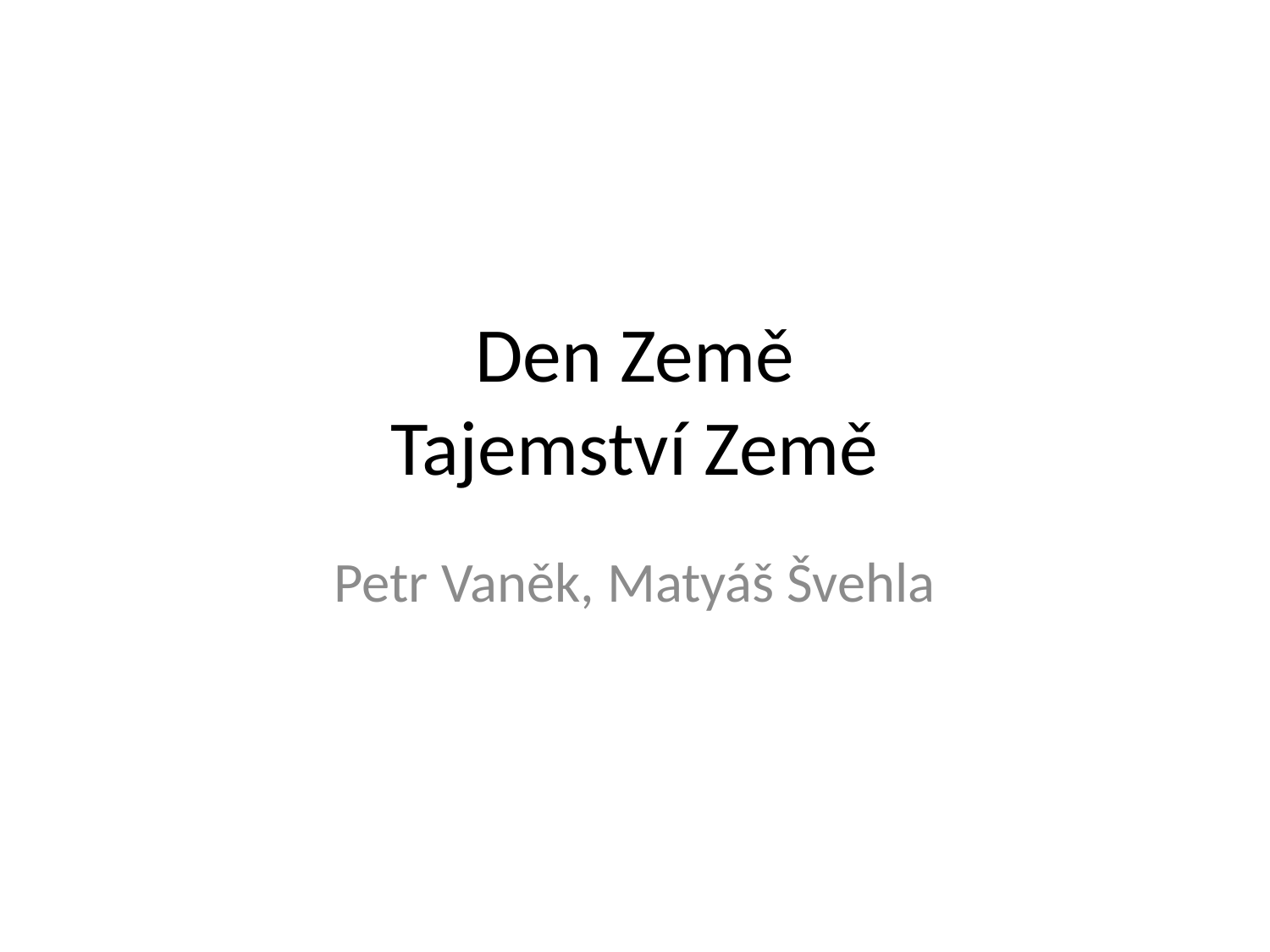

# Den Země Tajemství Země
Petr Vaněk, Matyáš Švehla